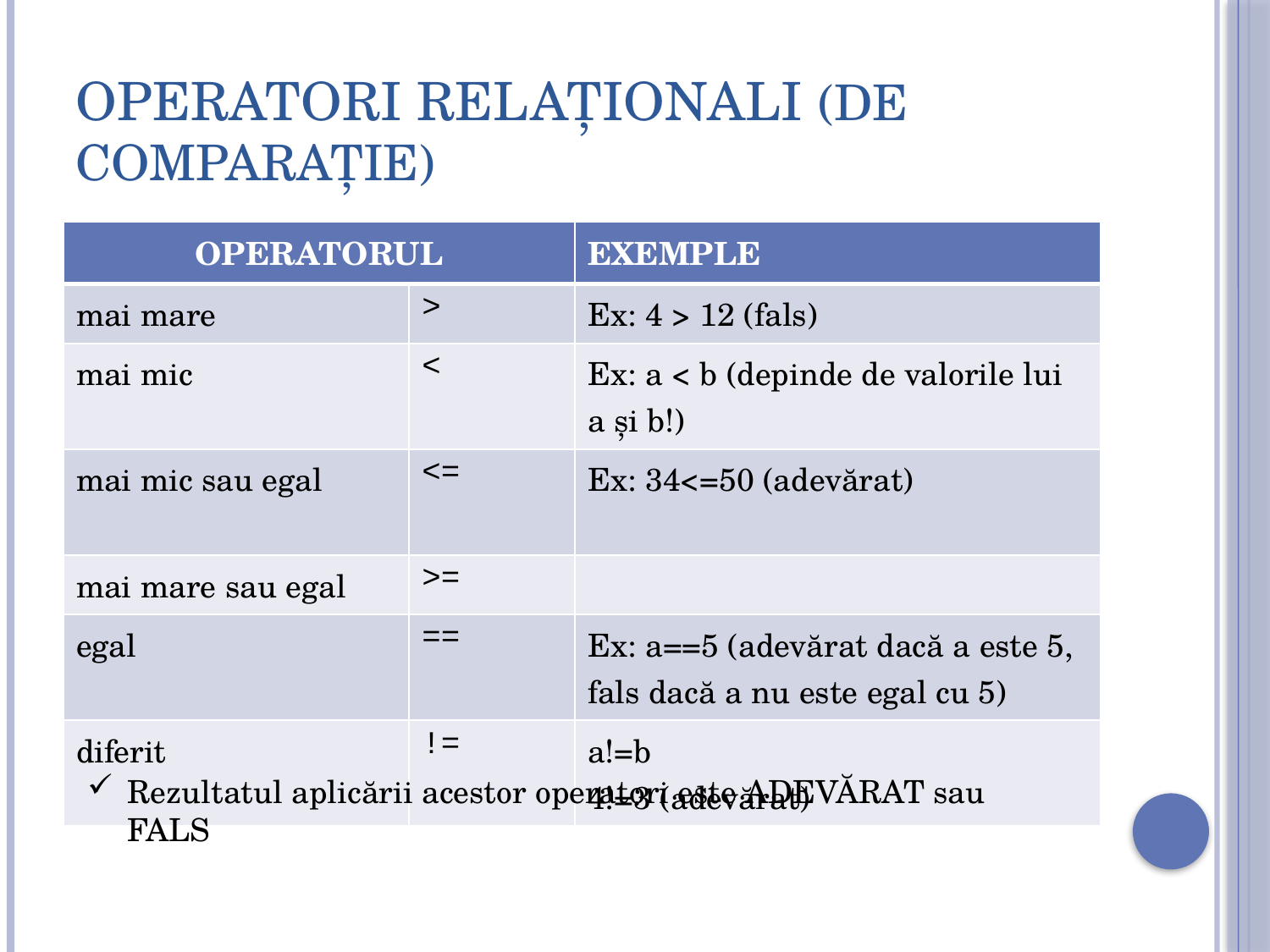

# Operatori relaționali (de comparație)
| OPERATORUL |  | EXEMPLE |
| --- | --- | --- |
| mai mare | > | Ex: 4 > 12 (fals) |
| mai mic | < | Ex: a < b (depinde de valorile lui a și b!) |
| mai mic sau egal | <= | Ex: 34<=50 (adevărat) |
| mai mare sau egal | >= |  |
| egal | == | Ex: a==5 (adevărat dacă a este 5, fals dacă a nu este egal cu 5) |
| diferit | != | a!=b 4!=3 (adevărat) |
Rezultatul aplicării acestor operatori este ADEVĂRAT sau FALS